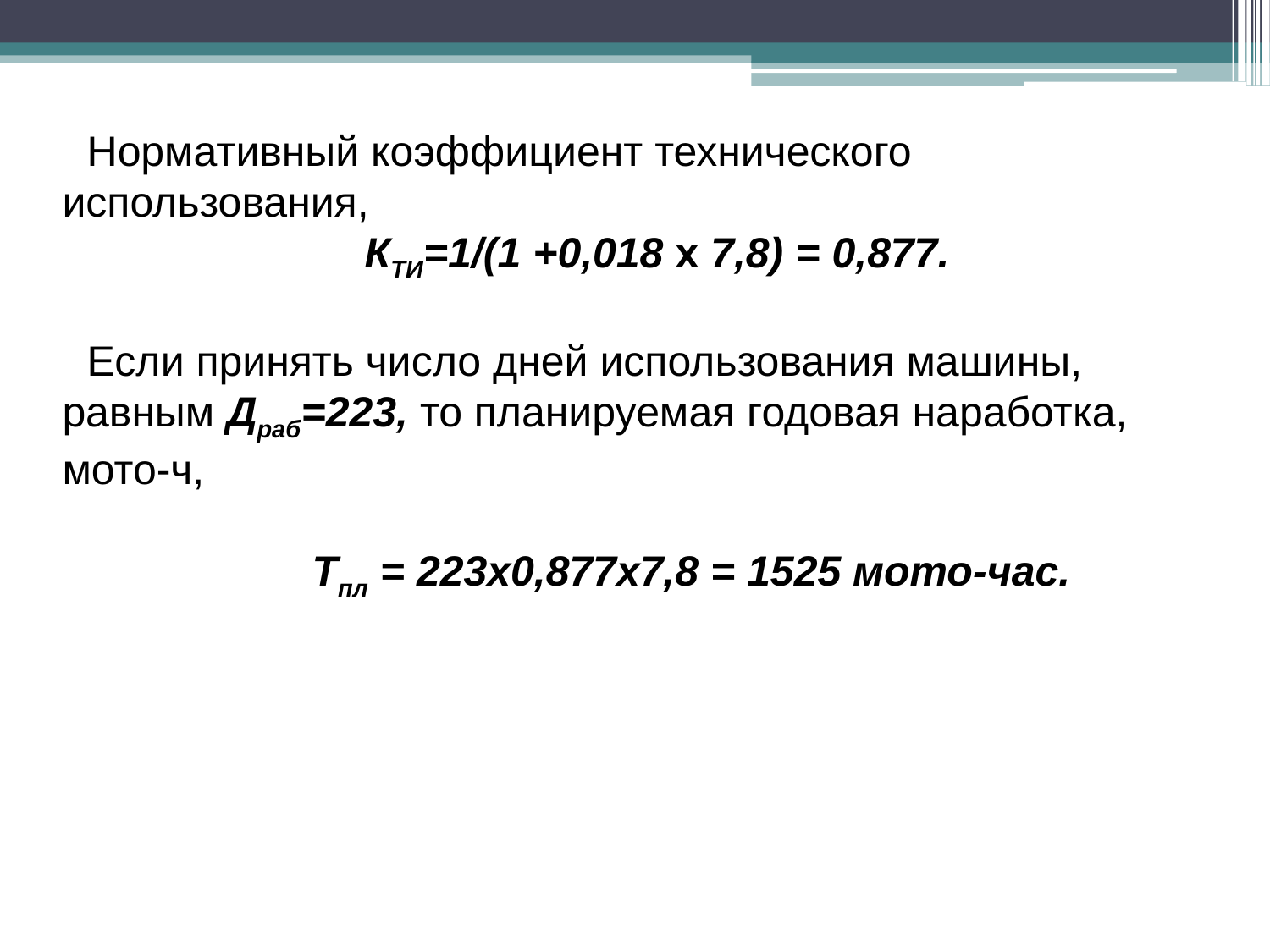

Нормативный коэффициент технического использования,
КТИ=1/(1 +0,018 х 7,8) = 0,877.

Если принять число дней использования машины, равным Драб=223, то планируемая годовая наработка, мото-ч,

                   Tпл = 223х0,877х7,8 = 1525 мото-час.